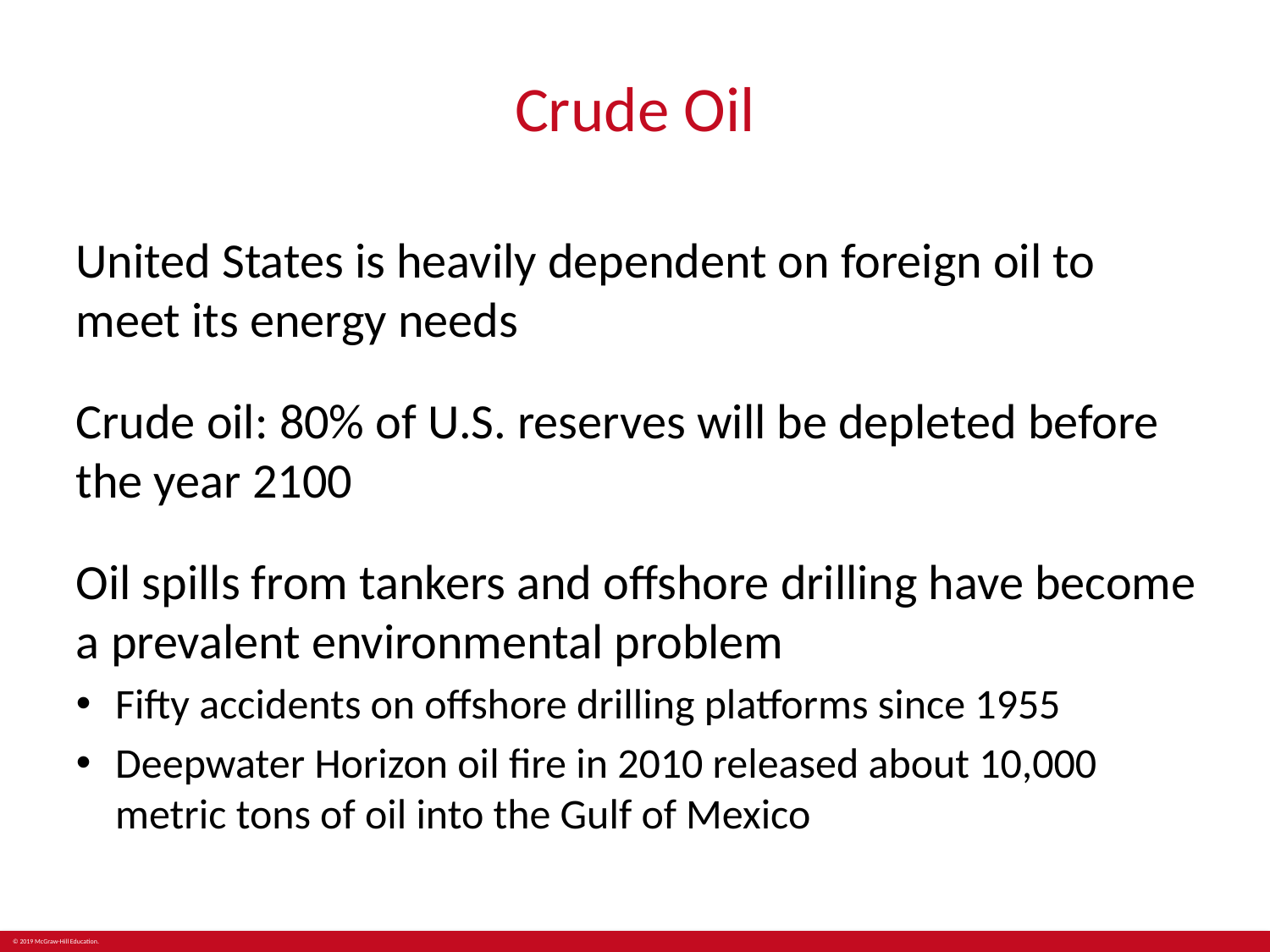

# Crude Oil
United States is heavily dependent on foreign oil to meet its energy needs
Crude oil: 80% of U.S. reserves will be depleted before the year 2100
Oil spills from tankers and offshore drilling have become a prevalent environmental problem
Fifty accidents on offshore drilling platforms since 1955
Deepwater Horizon oil fire in 2010 released about 10,000 metric tons of oil into the Gulf of Mexico